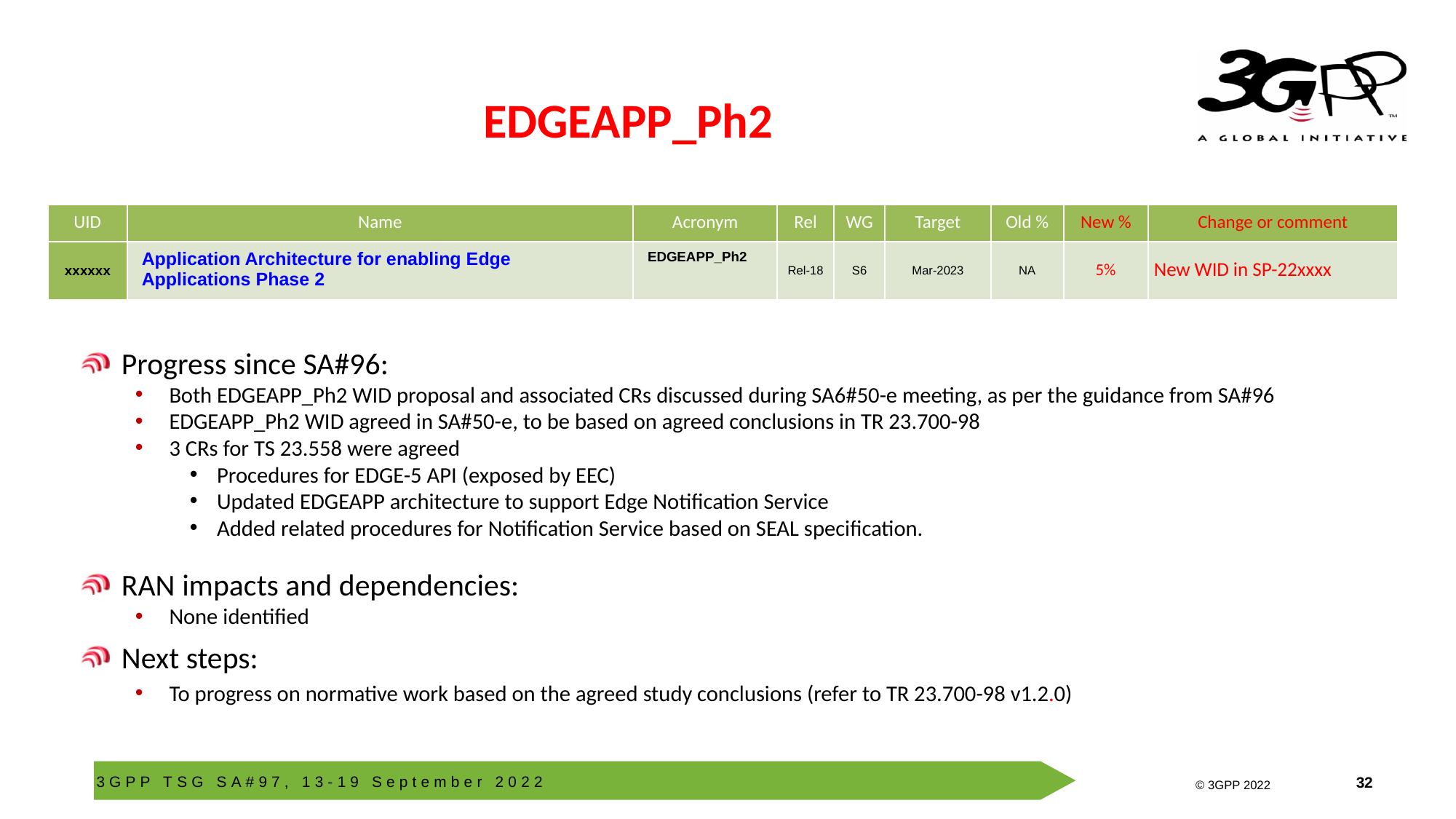

# EDGEAPP_Ph2
| UID | Name | Acronym | Rel | WG | Target | Old % | New % | Change or comment |
| --- | --- | --- | --- | --- | --- | --- | --- | --- |
| xxxxxx | Application Architecture for enabling Edge Applications Phase 2 | EDGEAPP\_Ph2 | Rel-18 | S6 | Mar-2023 | NA | 5% | New WID in SP-22xxxx |
Progress since SA#96:
Both EDGEAPP_Ph2 WID proposal and associated CRs discussed during SA6#50-e meeting, as per the guidance from SA#96
EDGEAPP_Ph2 WID agreed in SA#50-e, to be based on agreed conclusions in TR 23.700-98
3 CRs for TS 23.558 were agreed
Procedures for EDGE-5 API (exposed by EEC)
Updated EDGEAPP architecture to support Edge Notification Service
Added related procedures for Notification Service based on SEAL specification.

RAN impacts and dependencies:
None identified
Next steps:
To progress on normative work based on the agreed study conclusions (refer to TR 23.700-98 v1.2.0)